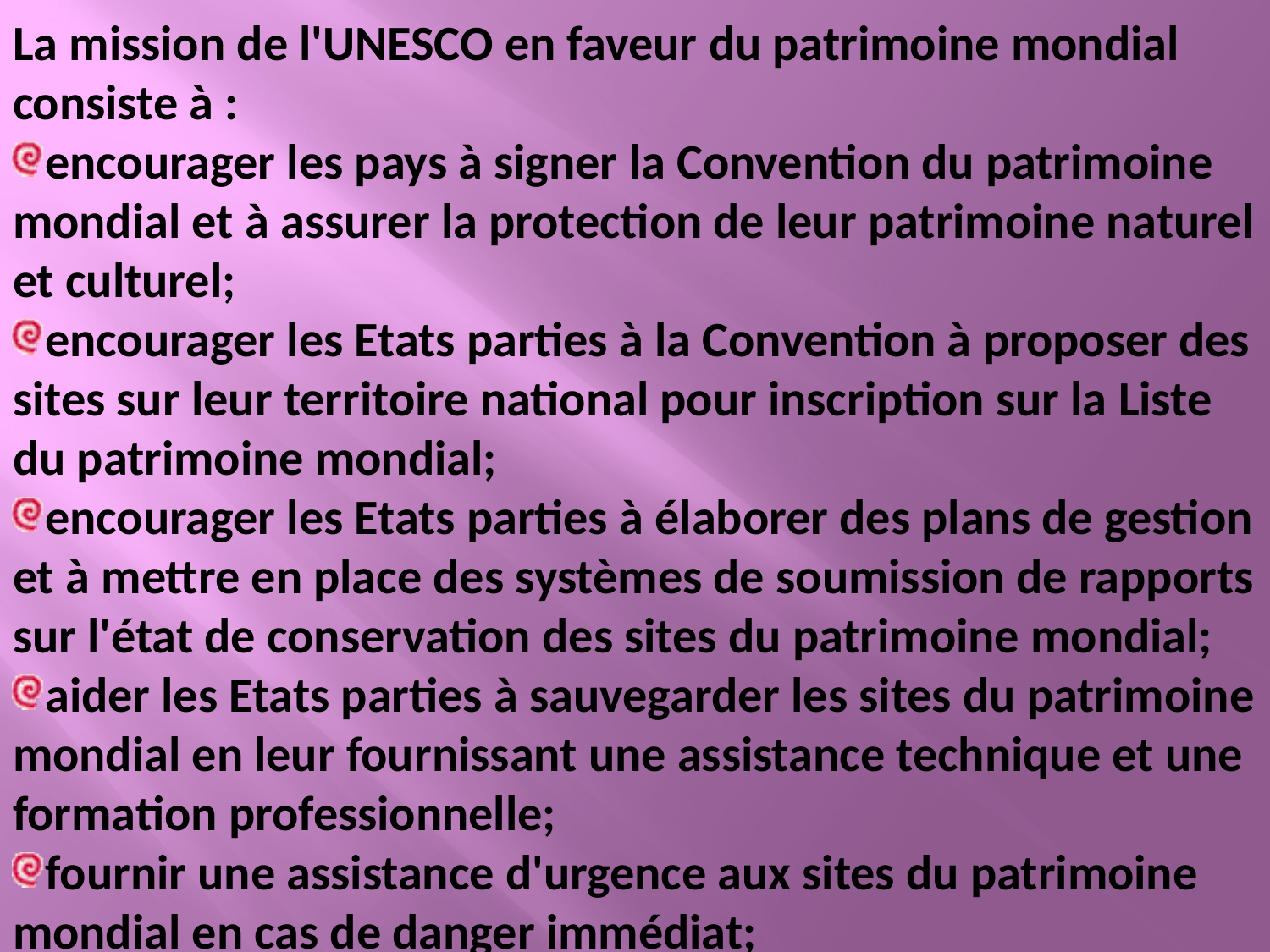

La mission de l'UNESCO en faveur du patrimoine mondial consiste à :
encourager les pays à signer la Convention du patrimoine mondial et à assurer la protection de leur patrimoine naturel et culturel;
encourager les Etats parties à la Convention à proposer des sites sur leur territoire national pour inscription sur la Liste du patrimoine mondial;
encourager les Etats parties à élaborer des plans de gestion et à mettre en place des systèmes de soumission de rapports sur l'état de conservation des sites du patrimoine mondial;
aider les Etats parties à sauvegarder les sites du patrimoine mondial en leur fournissant une assistance technique et une formation professionnelle;
fournir une assistance d'urgence aux sites du patrimoine mondial en cas de danger immédiat;